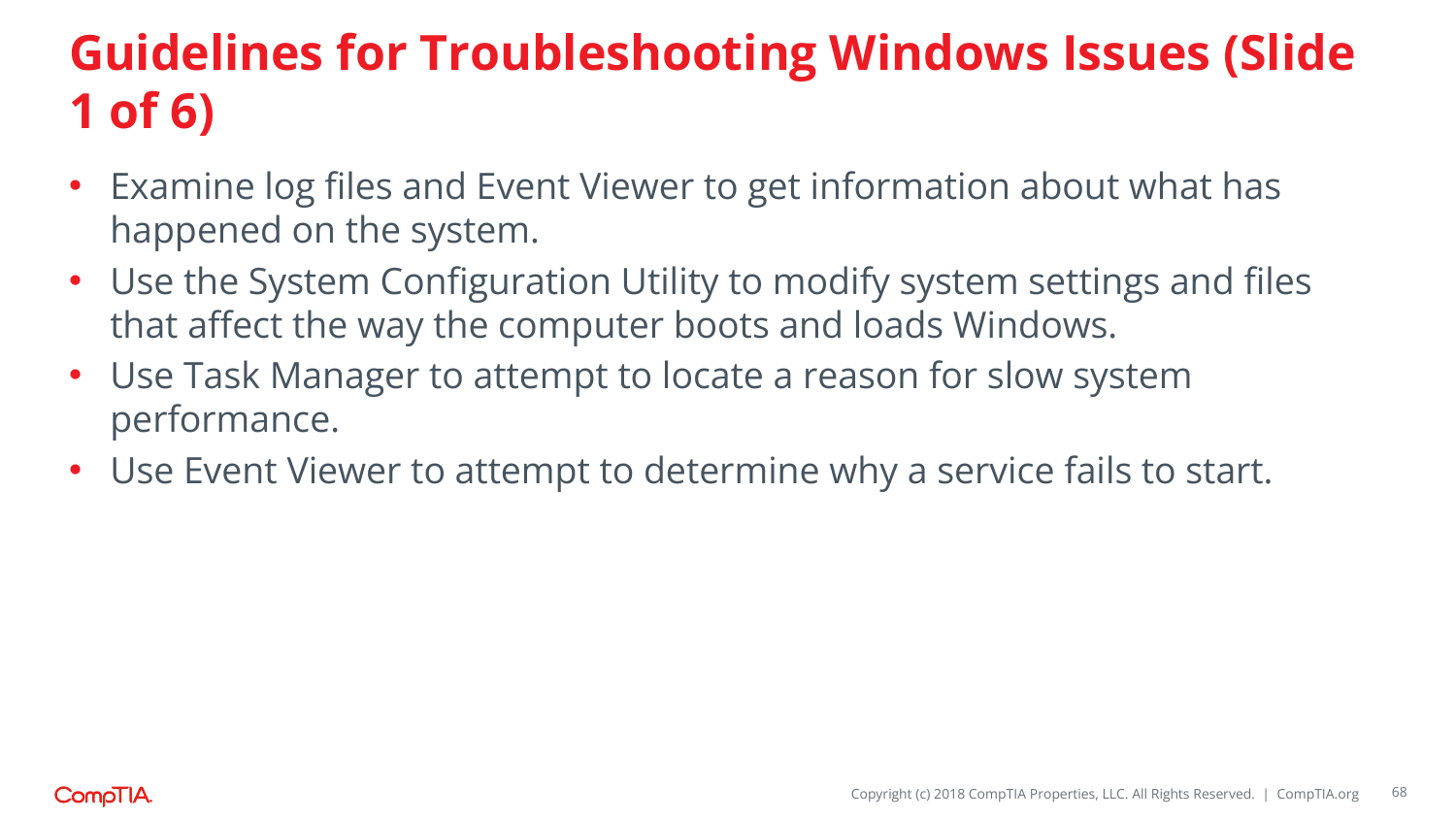

# Guidelines for Troubleshooting Windows Issues (Slide 1 of 6)
Examine log files and Event Viewer to get information about what has happened on the system.
Use the System Configuration Utility to modify system settings and files that affect the way the computer boots and loads Windows.
Use Task Manager to attempt to locate a reason for slow system performance.
Use Event Viewer to attempt to determine why a service fails to start.
68